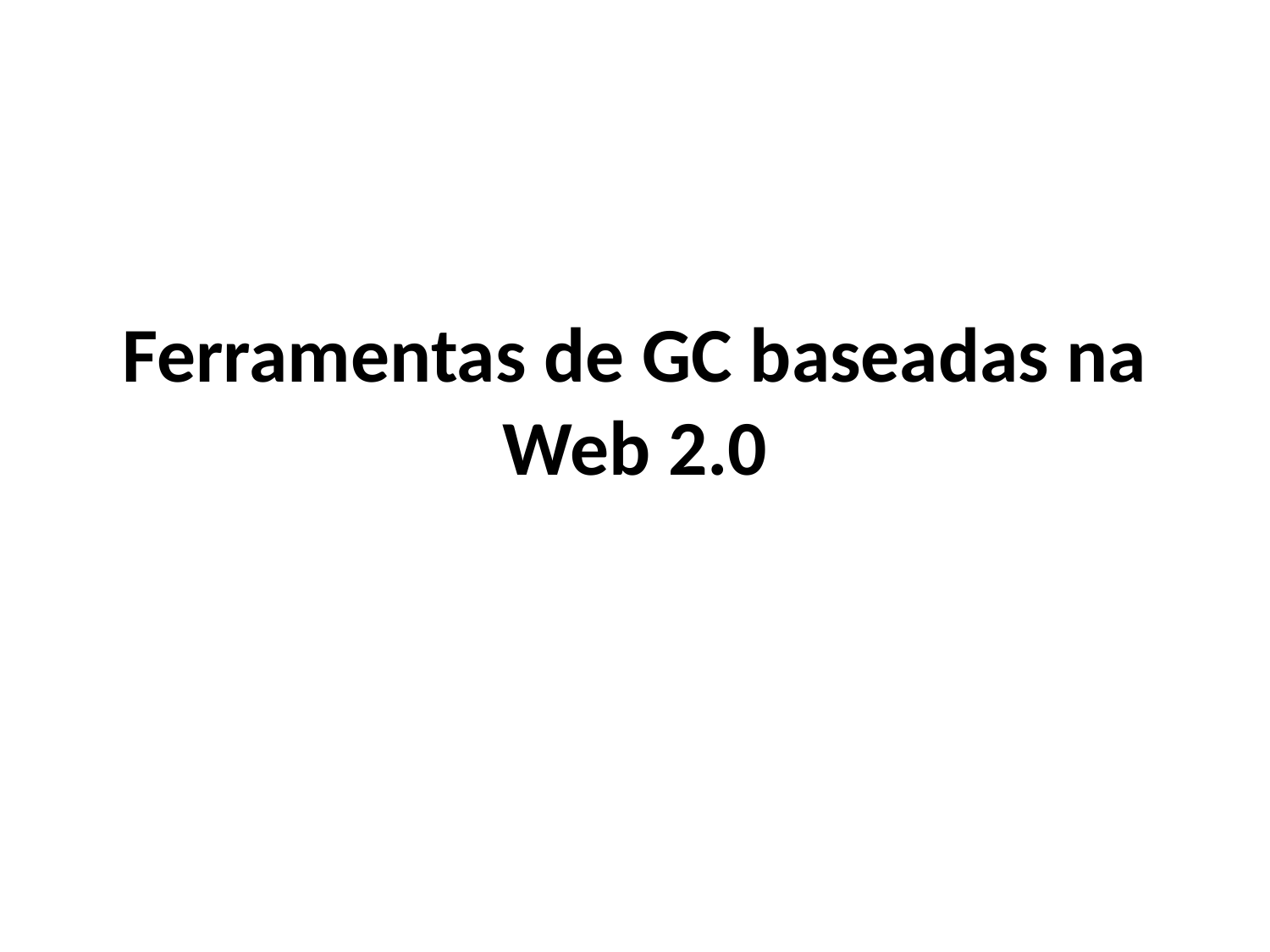

# Ferramentas de GC baseadas na Web 2.0